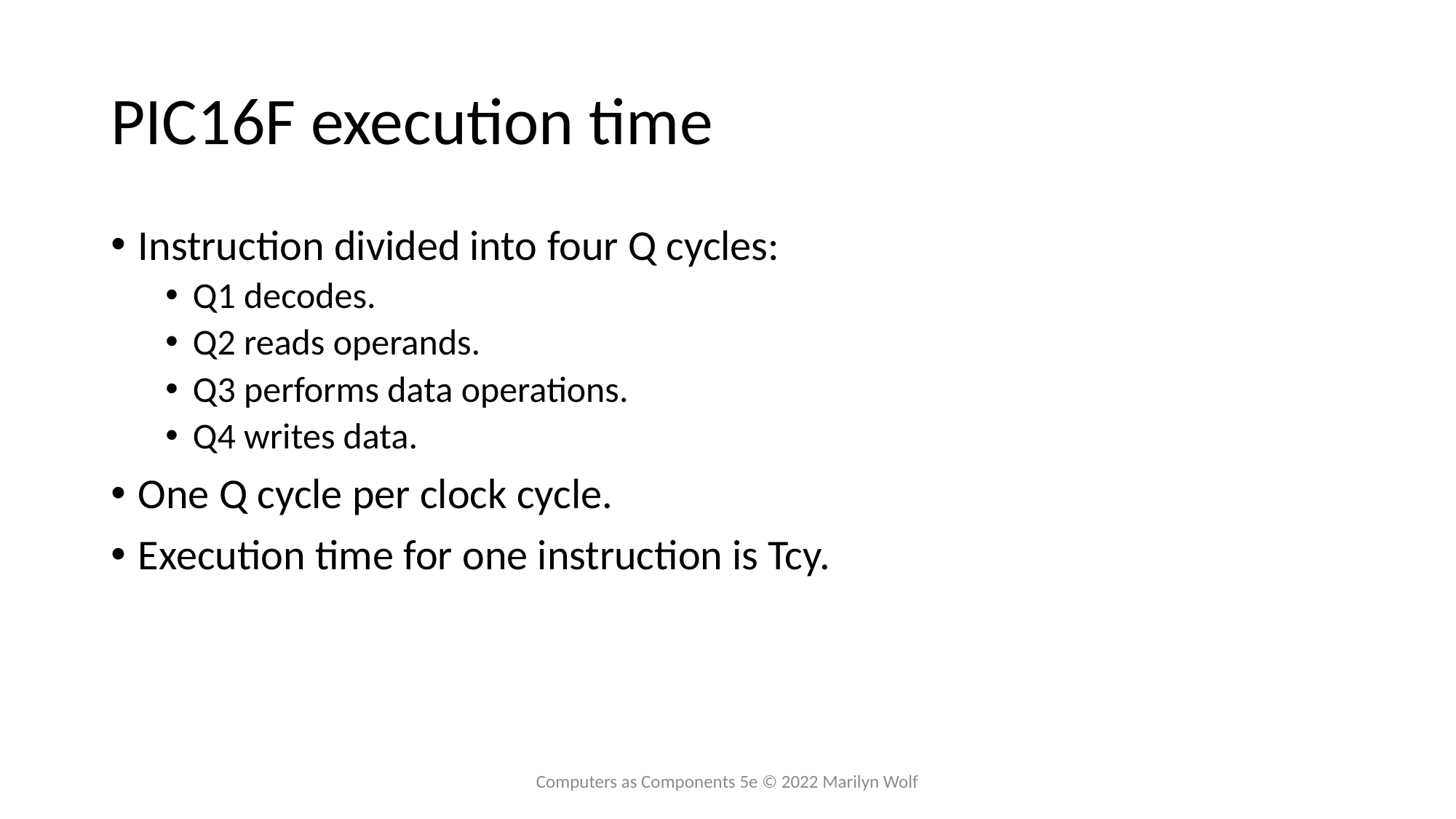

# PIC16F execution time
Instruction divided into four Q cycles:
Q1 decodes.
Q2 reads operands.
Q3 performs data operations.
Q4 writes data.
One Q cycle per clock cycle.
Execution time for one instruction is Tcy.
Computers as Components 5e © 2022 Marilyn Wolf